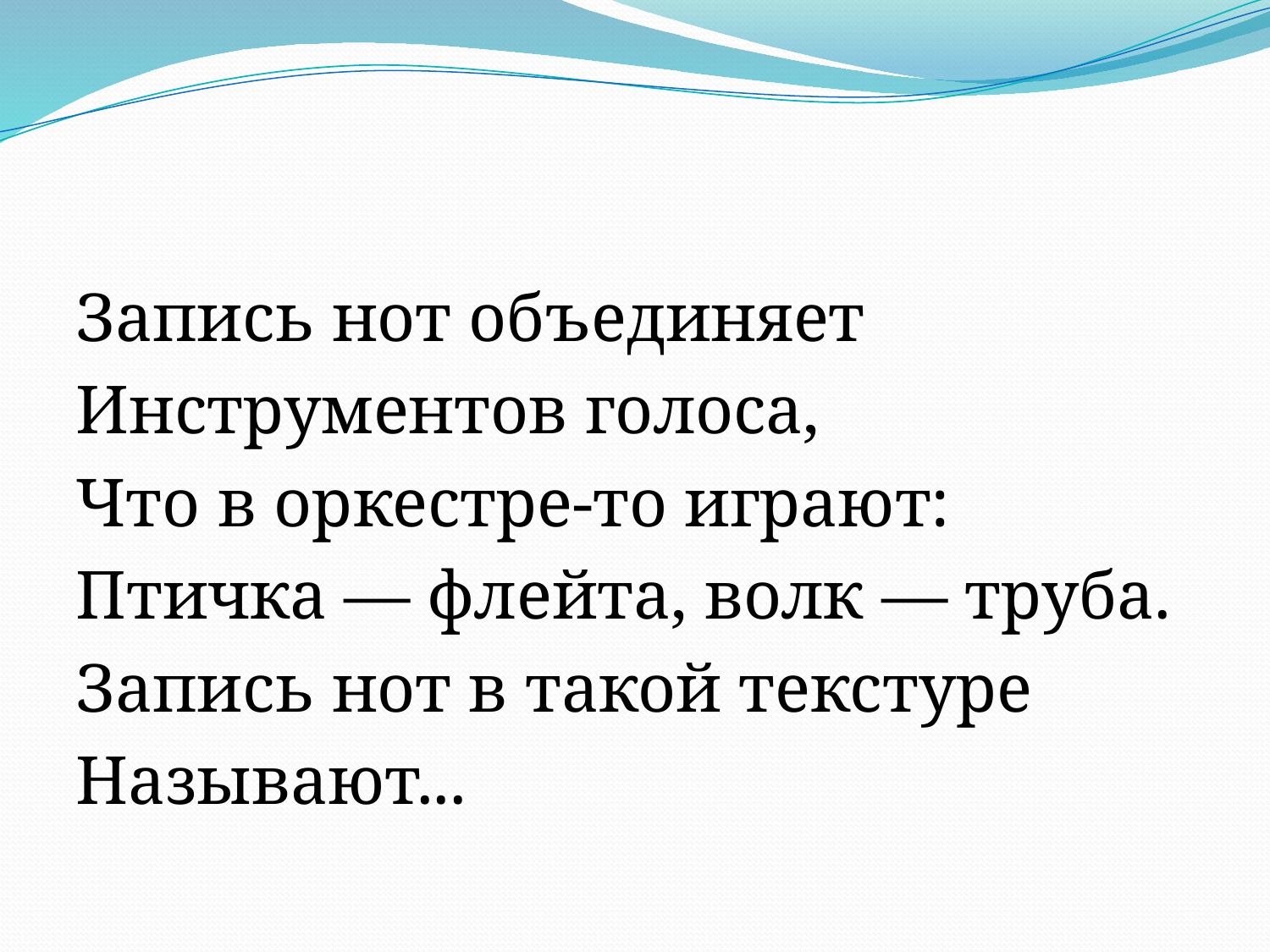

Запись нот объединяет
Инструментов голоса,
Что в оркестре-то играют:
Птичка — флейта, волк — труба.
Запись нот в такой текстуре
Называют...